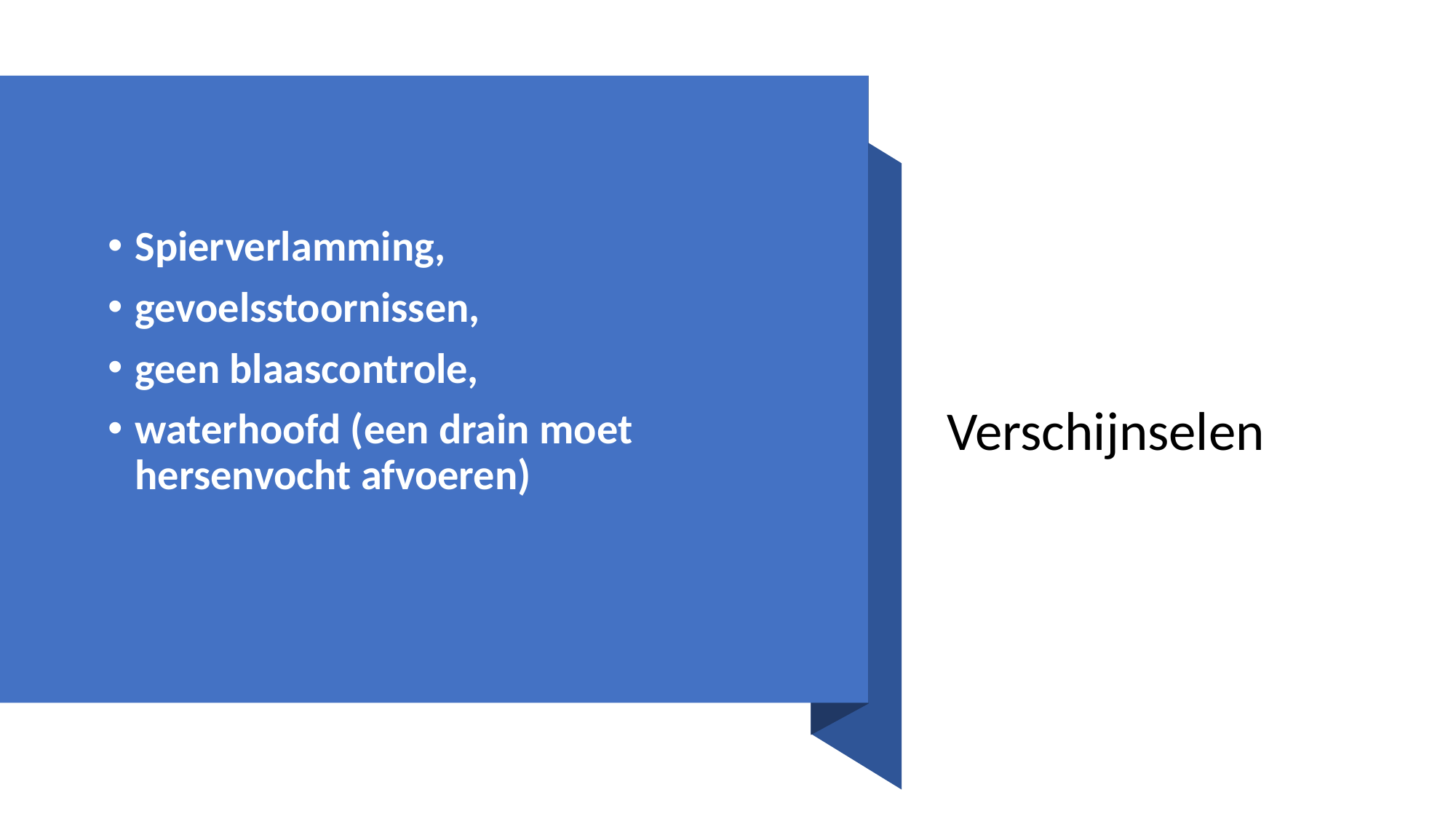

Spierverlamming,
gevoelsstoornissen,
geen blaascontrole,
waterhoofd (een drain moet hersenvocht afvoeren)

# Verschijnselen